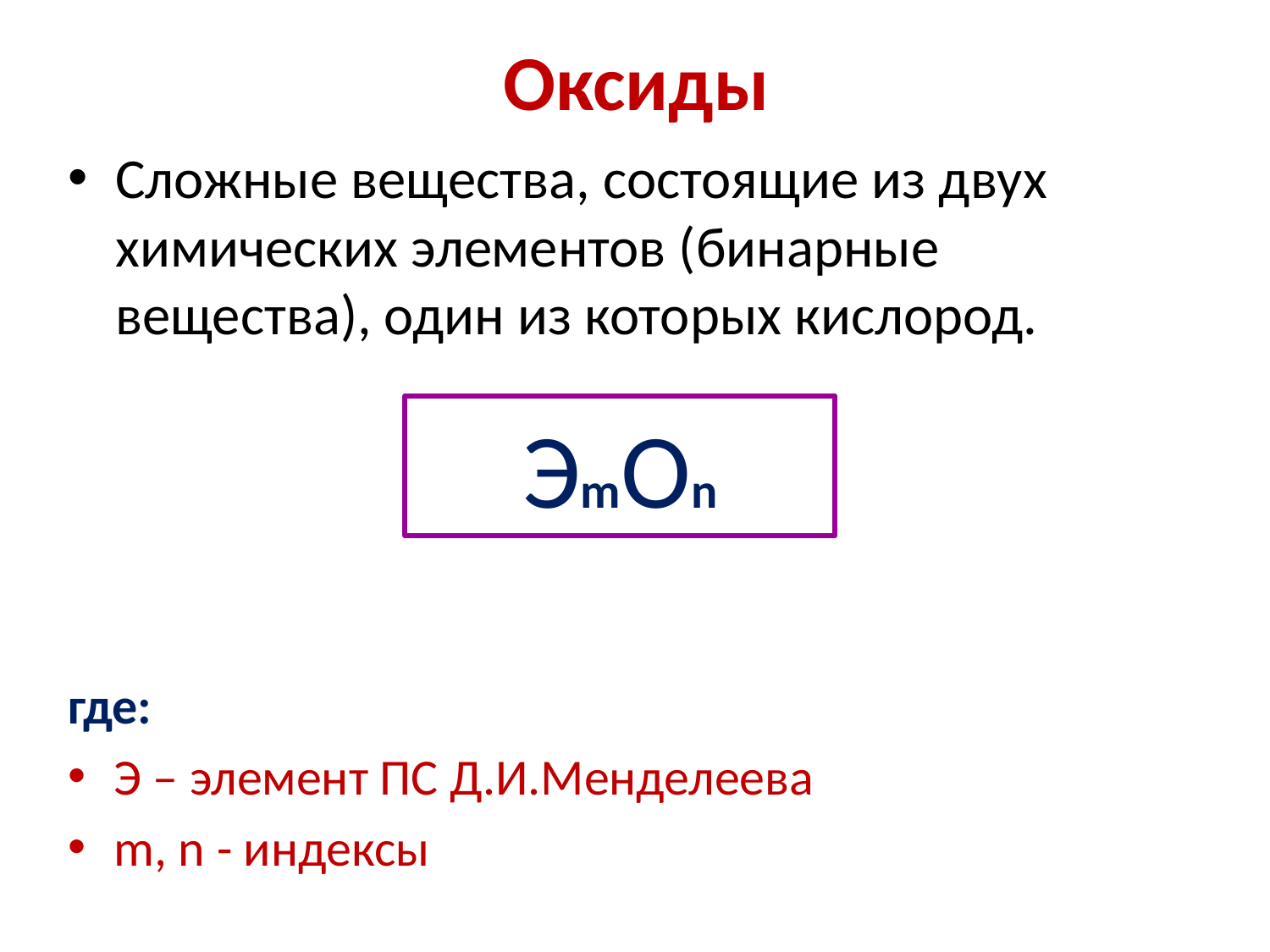

# Оксиды
Сложные вещества, состоящие из двух химических элементов (бинарные вещества), один из которых кислород.

ЭmОn

где:
Э – элемент ПС Д.И.Менделеева
m, n - индексы